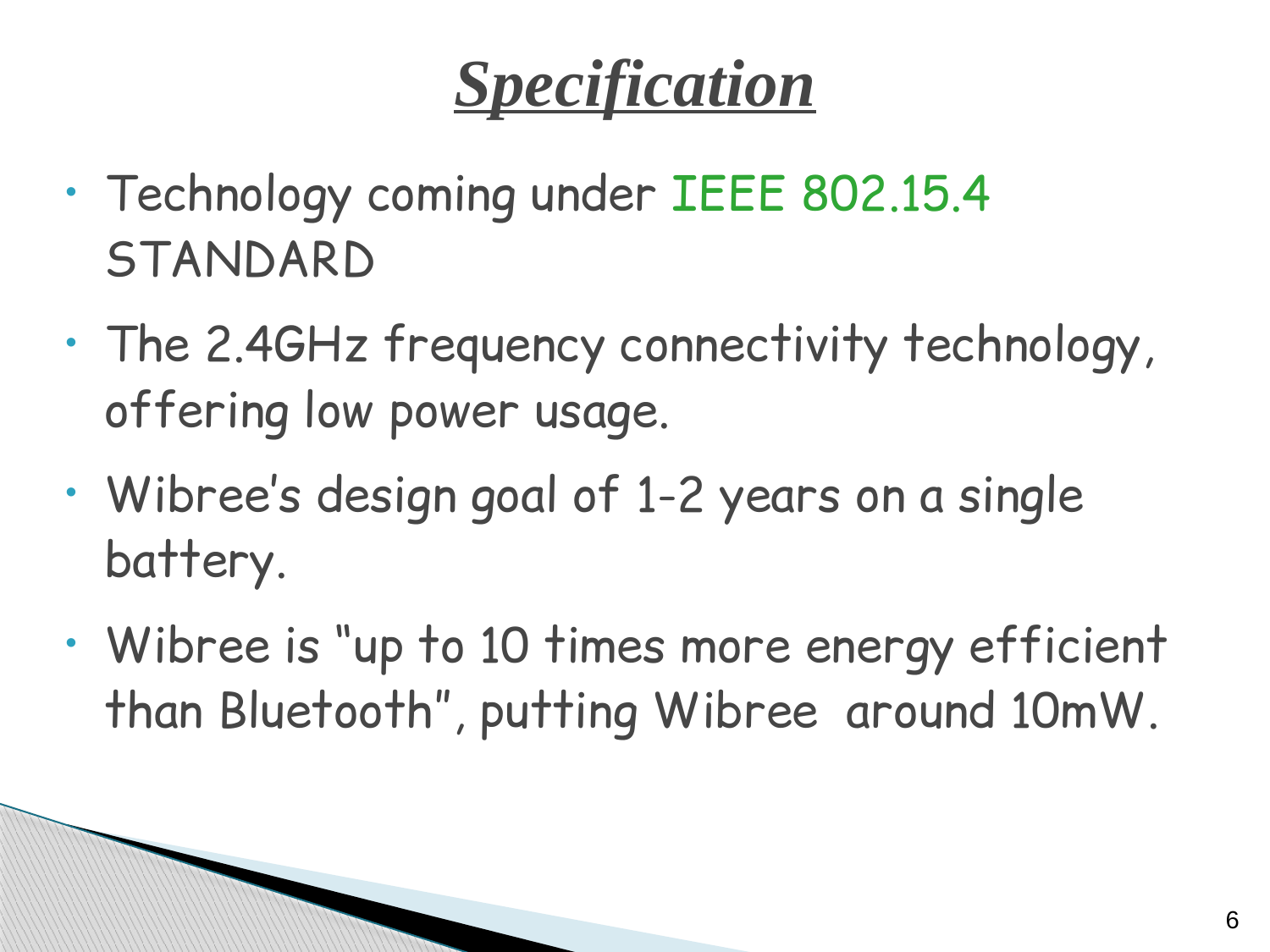

# Specification
Technology coming under IEEE 802.15.4 STANDARD
The 2.4GHz frequency connectivity technology, offering low power usage.
Wibree’s design goal of 1-2 years on a single battery.
Wibree is “up to 10 times more energy efficient than Bluetooth”, putting Wibree  around 10mW.

6